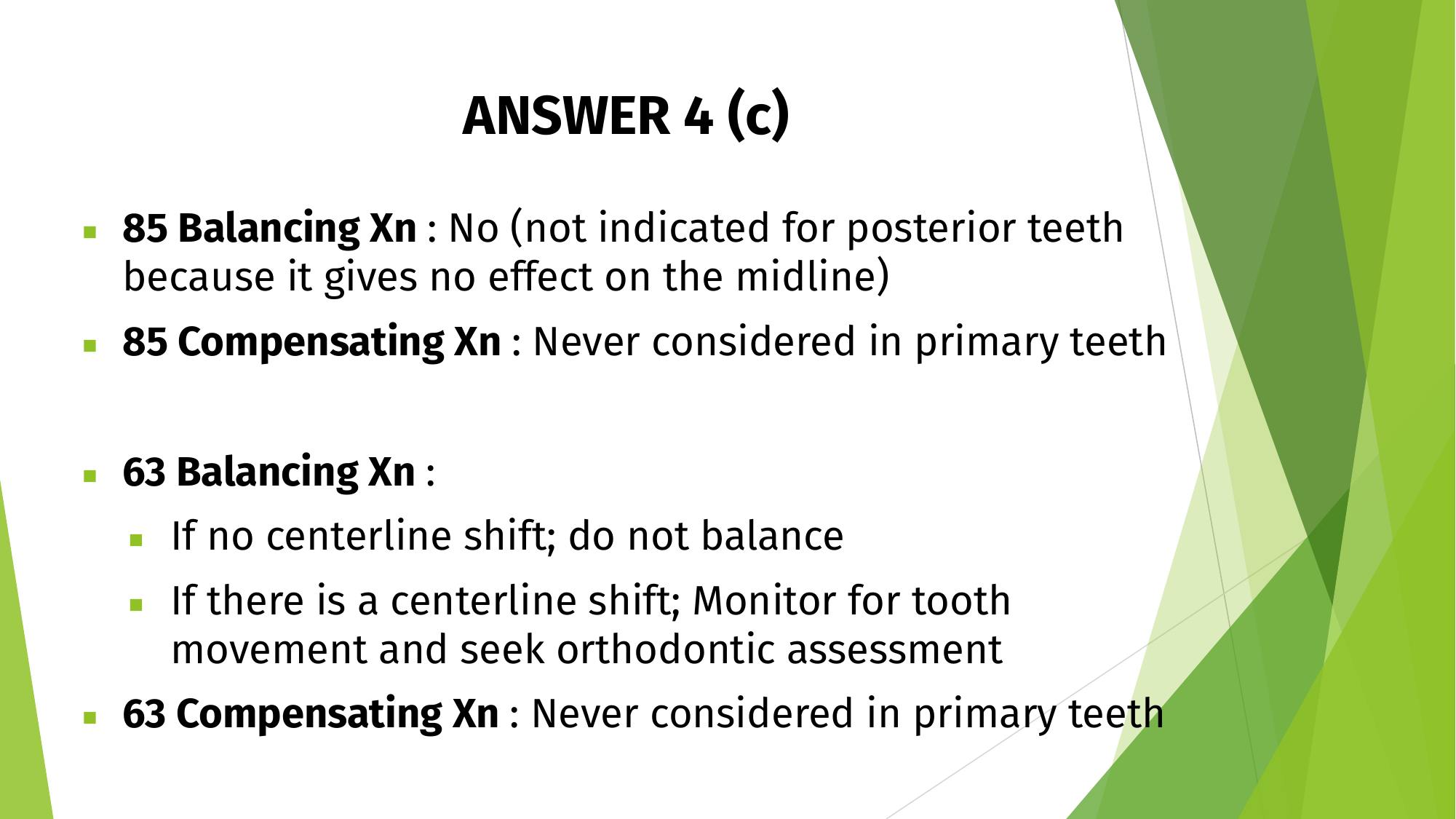

ANSWER 4 (c)
85 Balancing Xn : No (not indicated for posterior teeth because it gives no effect on the midline)
85 Compensating Xn : Never considered in primary teeth

63 Balancing Xn :
If no centerline shift; do not balance
If there is a centerline shift; Monitor for tooth movement and seek orthodontic assessment
63 Compensating Xn : Never considered in primary teeth